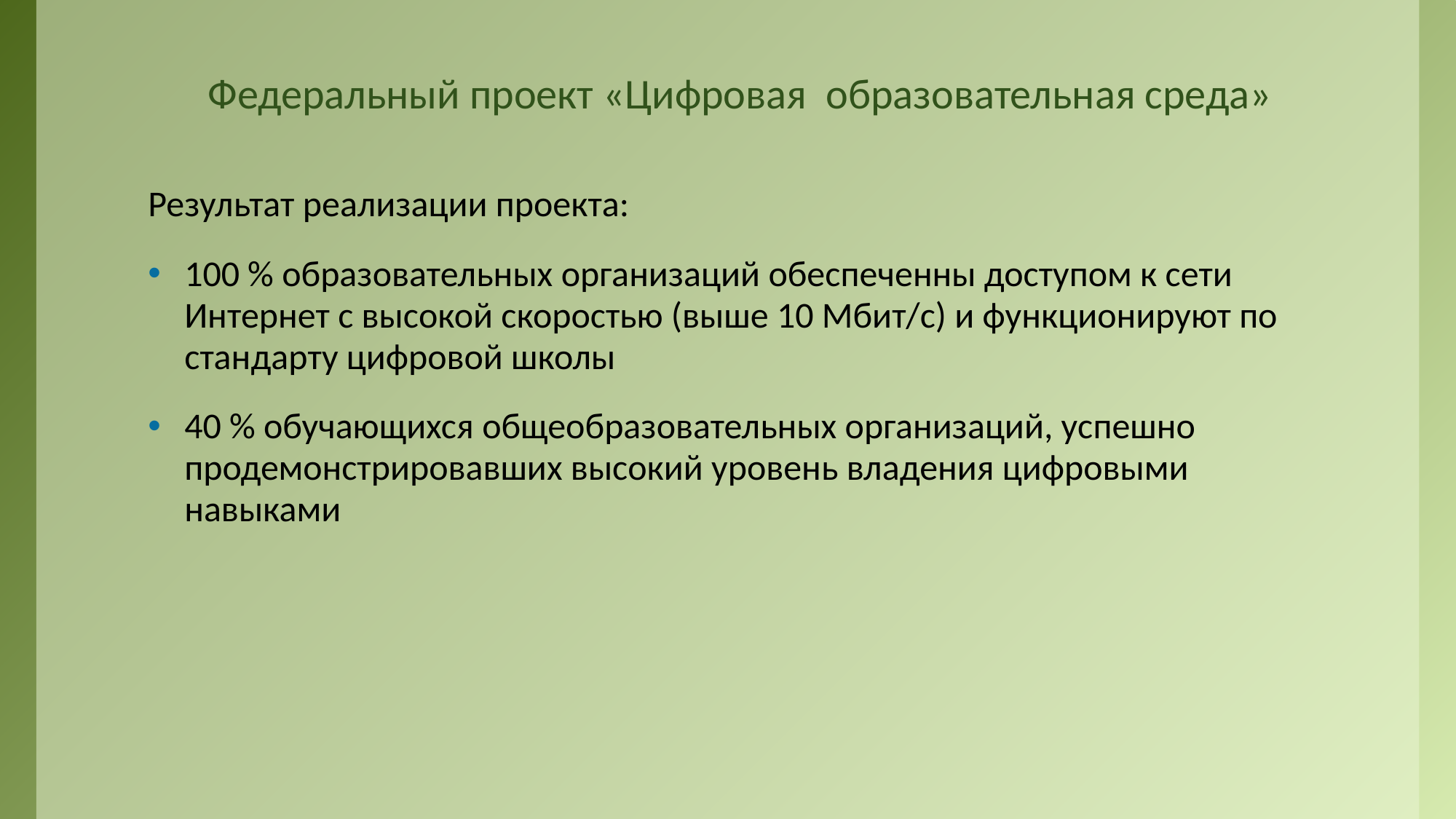

# Федеральный проект «Цифровая  образовательная среда»
Результат реализации проекта:
100 % образовательных организаций обеспеченны доступом к сети Интернет с высокой скоростью (выше 10 Мбит/с) и функционируют по стандарту цифровой школы
40 % обучающихся общеобразовательных организаций, успешно продемонстрировавших высокий уровень владения цифровыми навыками